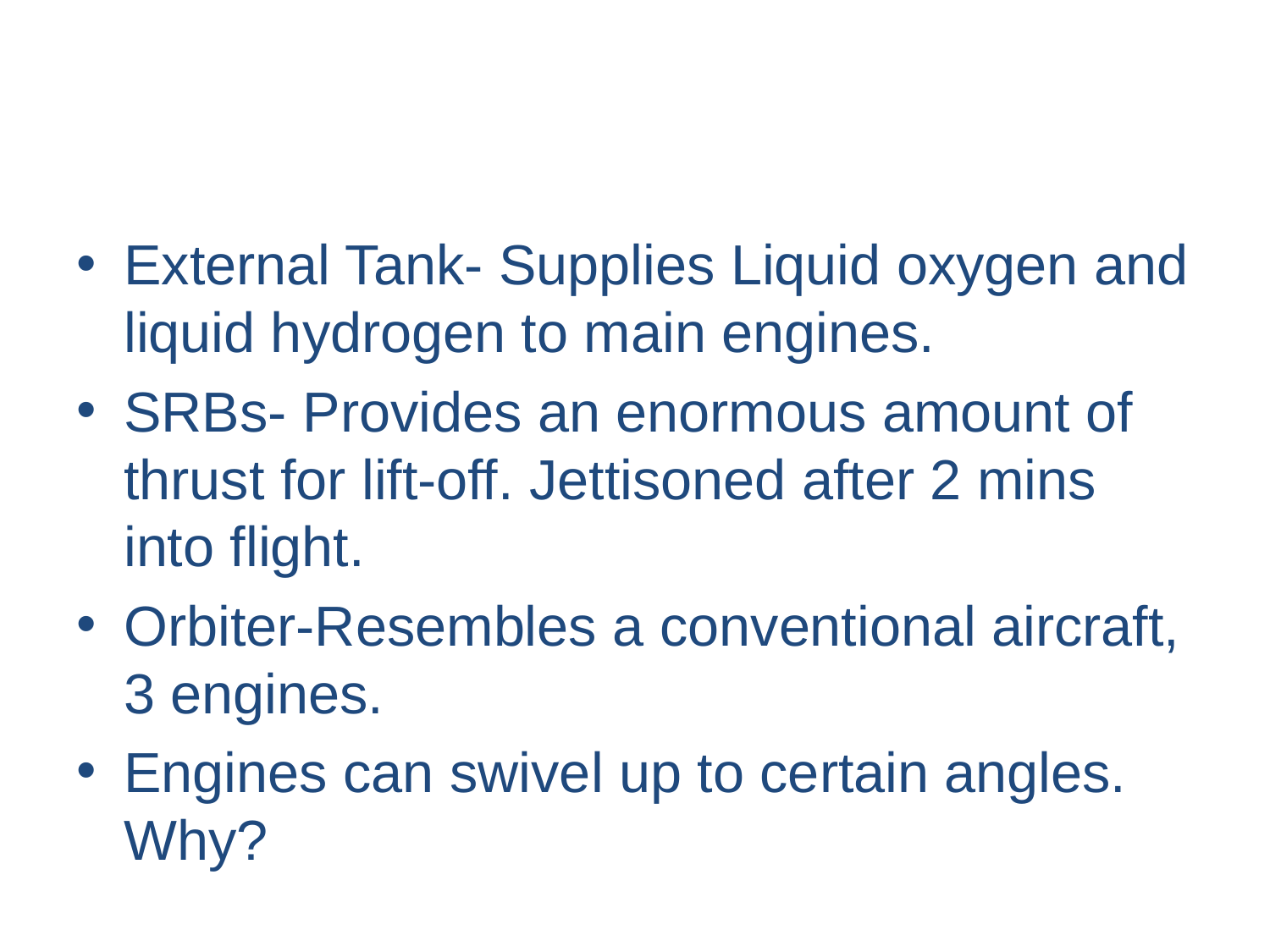

#
External Tank- Supplies Liquid oxygen and liquid hydrogen to main engines.
SRBs- Provides an enormous amount of thrust for lift-off. Jettisoned after 2 mins into flight.
Orbiter-Resembles a conventional aircraft, 3 engines.
Engines can swivel up to certain angles. Why?